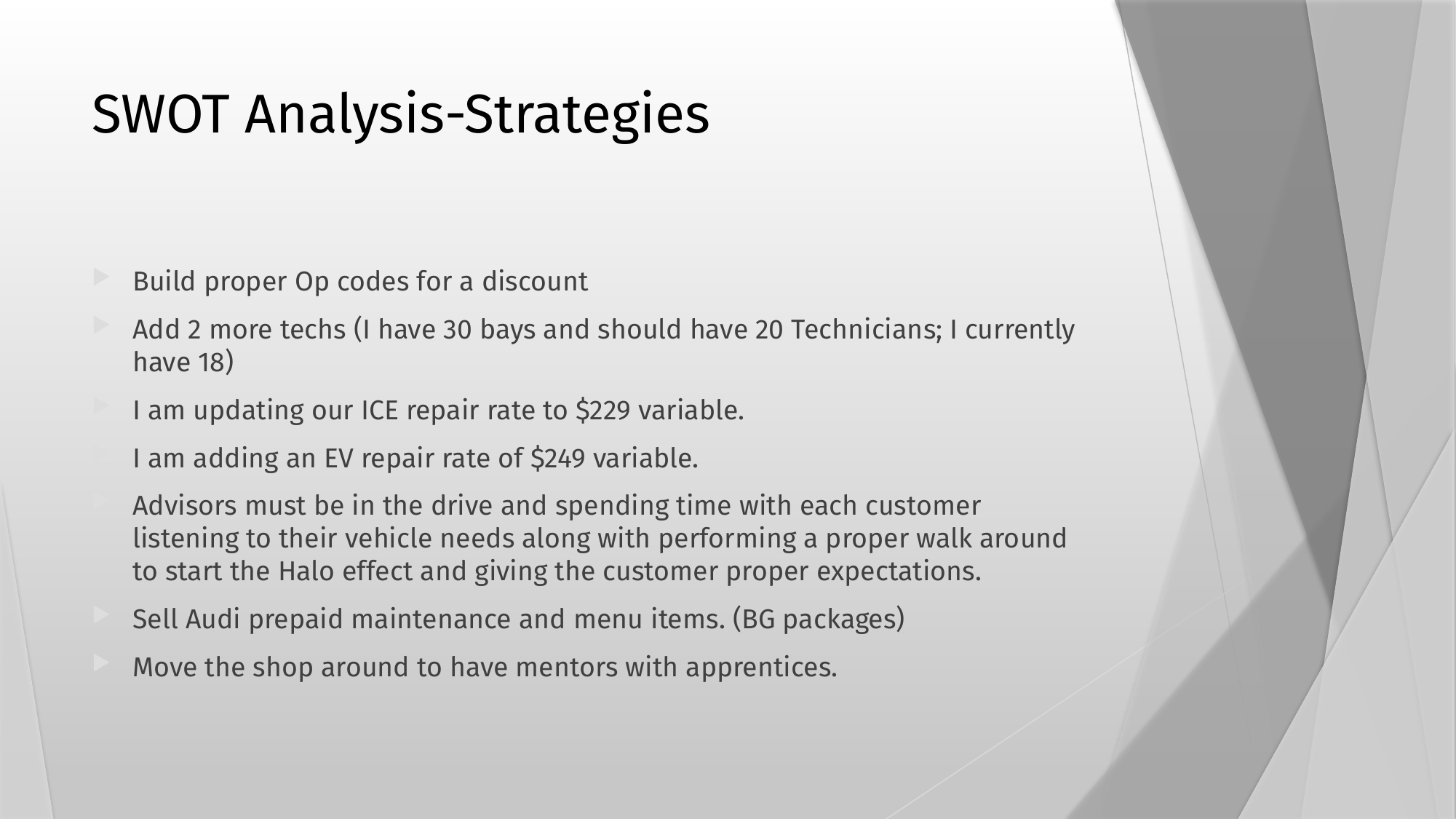

# SWOT Analysis-Strategies
Build proper Op codes for a discount
Add 2 more techs (I have 30 bays and should have 20 Technicians; I currently have 18)
I am updating our ICE repair rate to $229 variable.
I am adding an EV repair rate of $249 variable.
Advisors must be in the drive and spending time with each customer listening to their vehicle needs along with performing a proper walk around to start the Halo effect and giving the customer proper expectations.
Sell Audi prepaid maintenance and menu items. (BG packages)
Move the shop around to have mentors with apprentices.